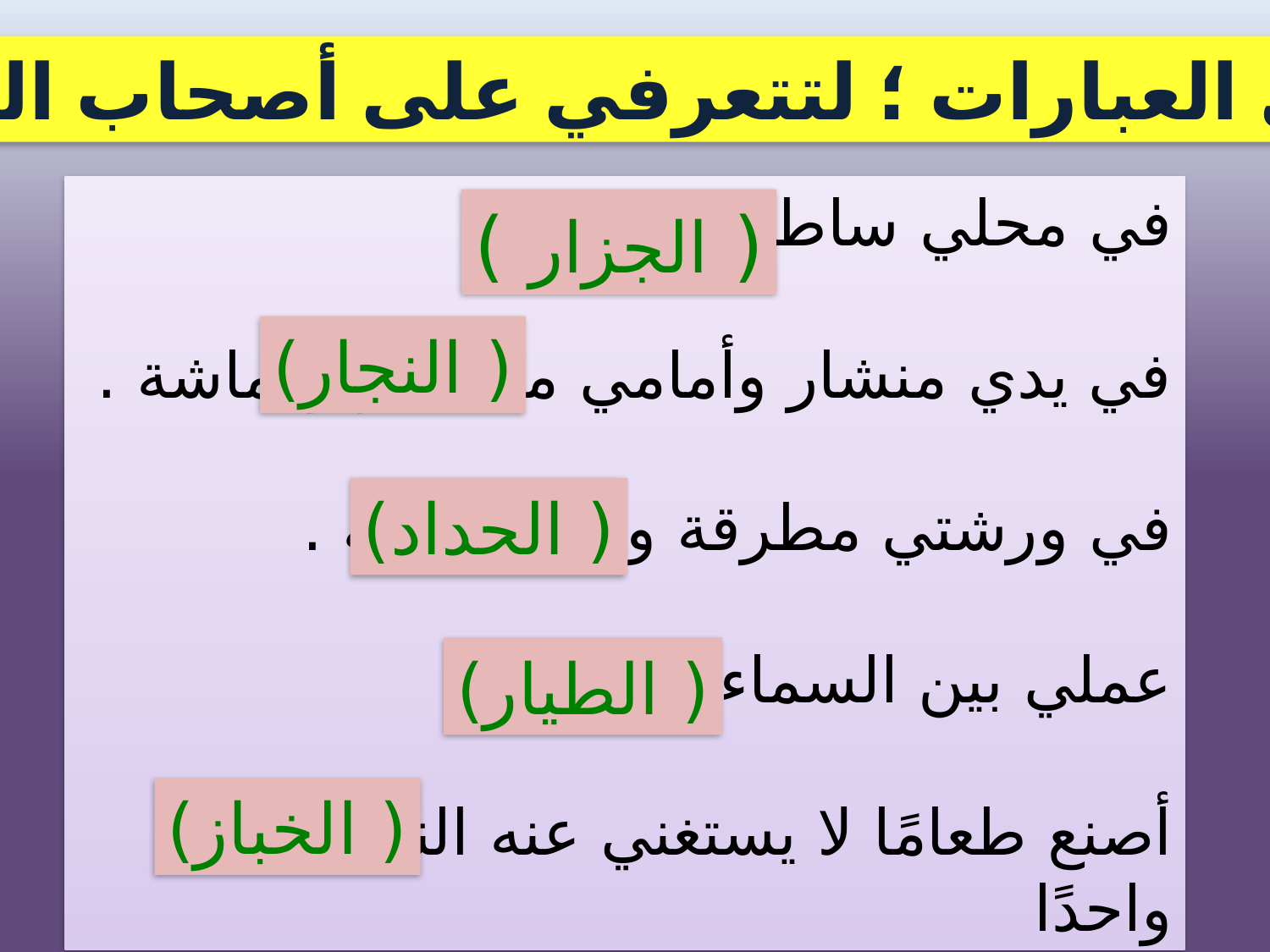

اقرئي العبارات ؛ لتتعرفي على أصحاب المهن :
في محلي ساطور وسكين .

في يدي منشار وأمامي مسامير وكماشة .

في ورشتي مطرقة ونار مشتعلة .

عملي بين السماء والأرض .

أصنع طعامًا لا يستغني عنه الناس يومًا واحدًا
( الجزار )
( النجار)
( الحداد)
( الطيار)
( الخباز)